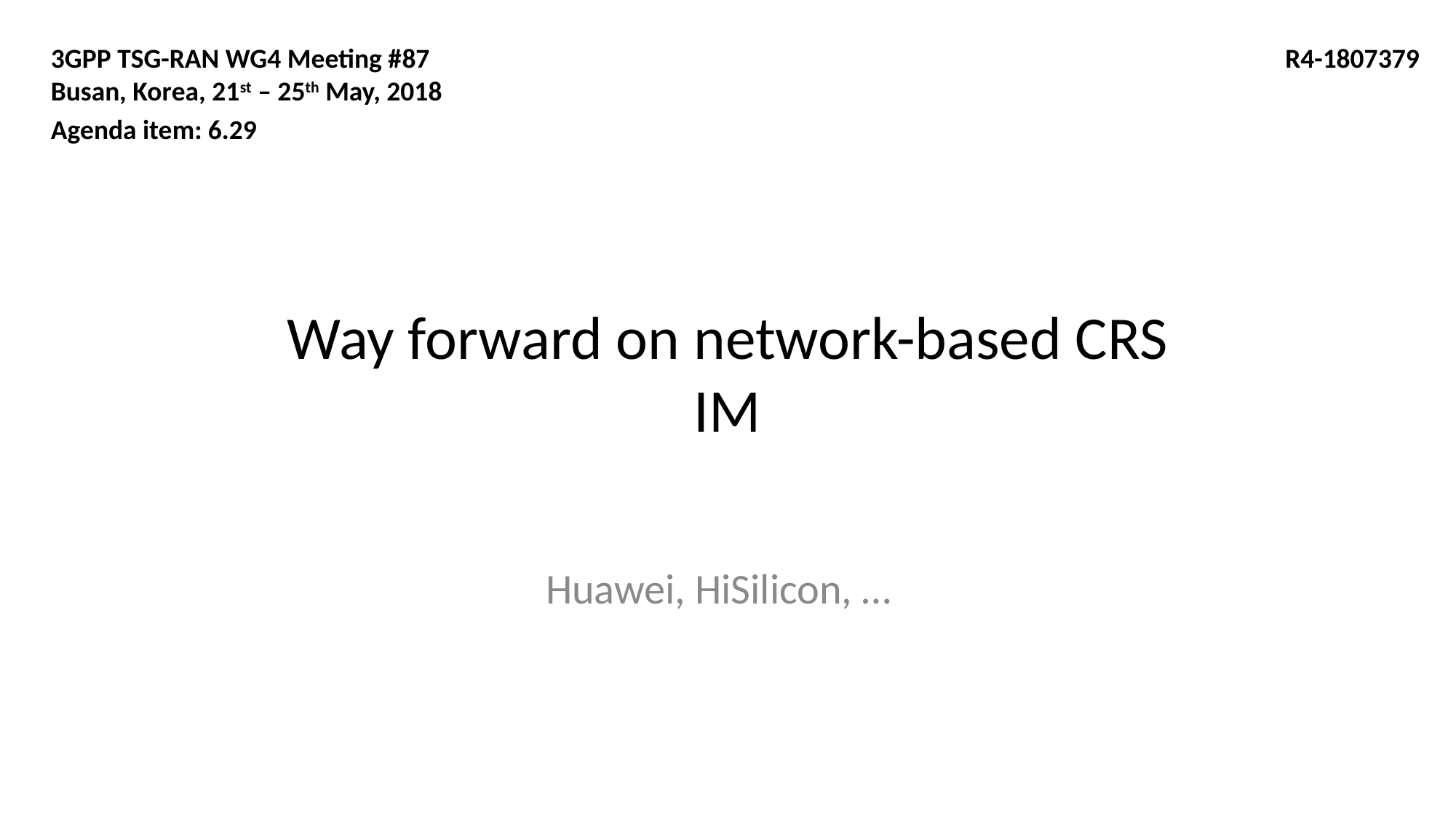

3GPP TSG-RAN WG4 Meeting #87
Busan, Korea, 21st – 25th May, 2018
Agenda item: 6.29
R4-1807379
# Way forward on network-based CRS IM
Huawei, HiSilicon, …